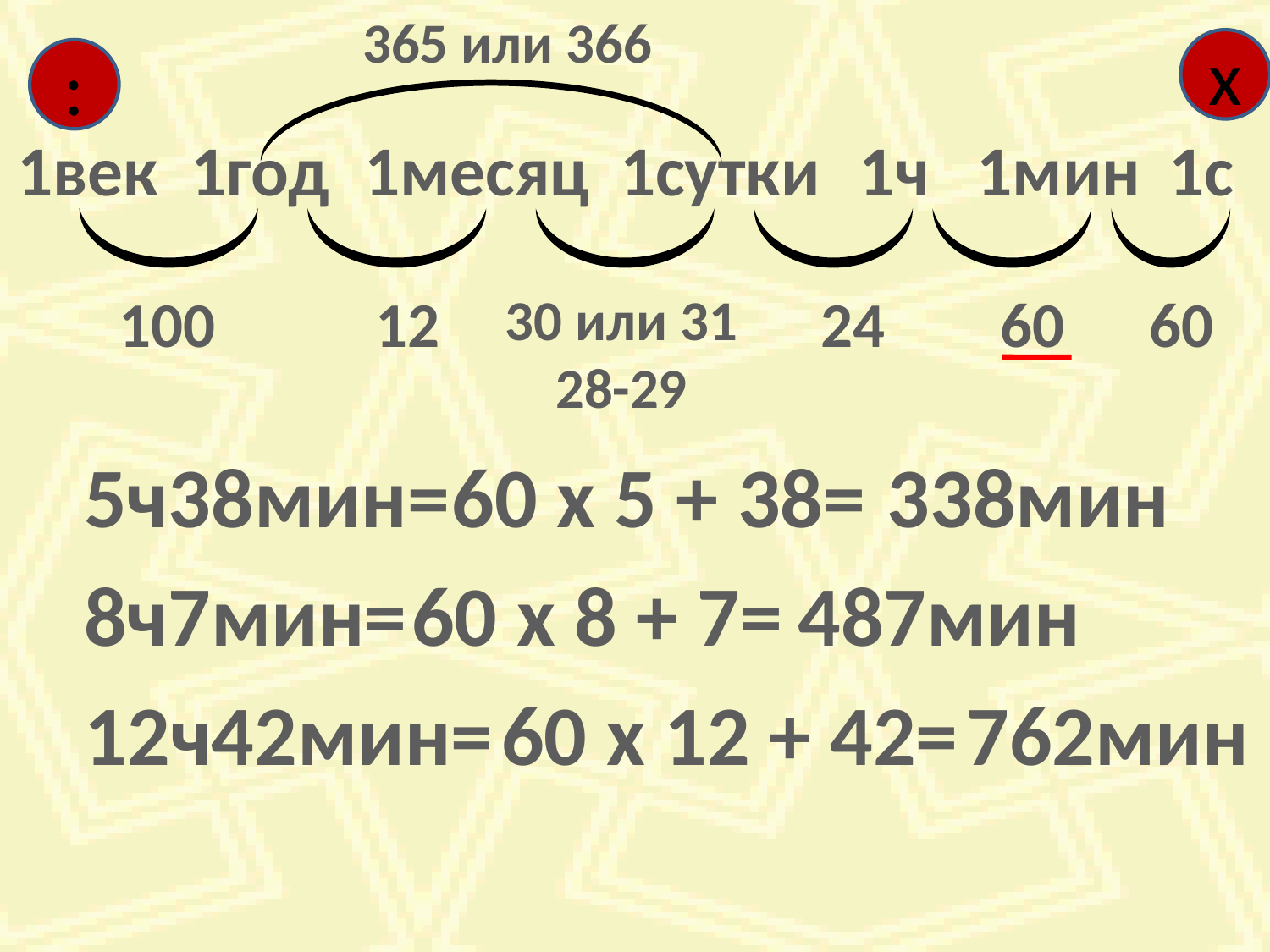

365 или 366

х
:
1век
1год
1месяц
1сутки
1ч
1мин
1с

100
12
30 или 31
28-29
24
60
60
5ч38мин=
60 х 5 + 38=
338мин
8ч7мин=
60 х 8 + 7=
487мин
12ч42мин=
60 х 12 + 42=
762мин